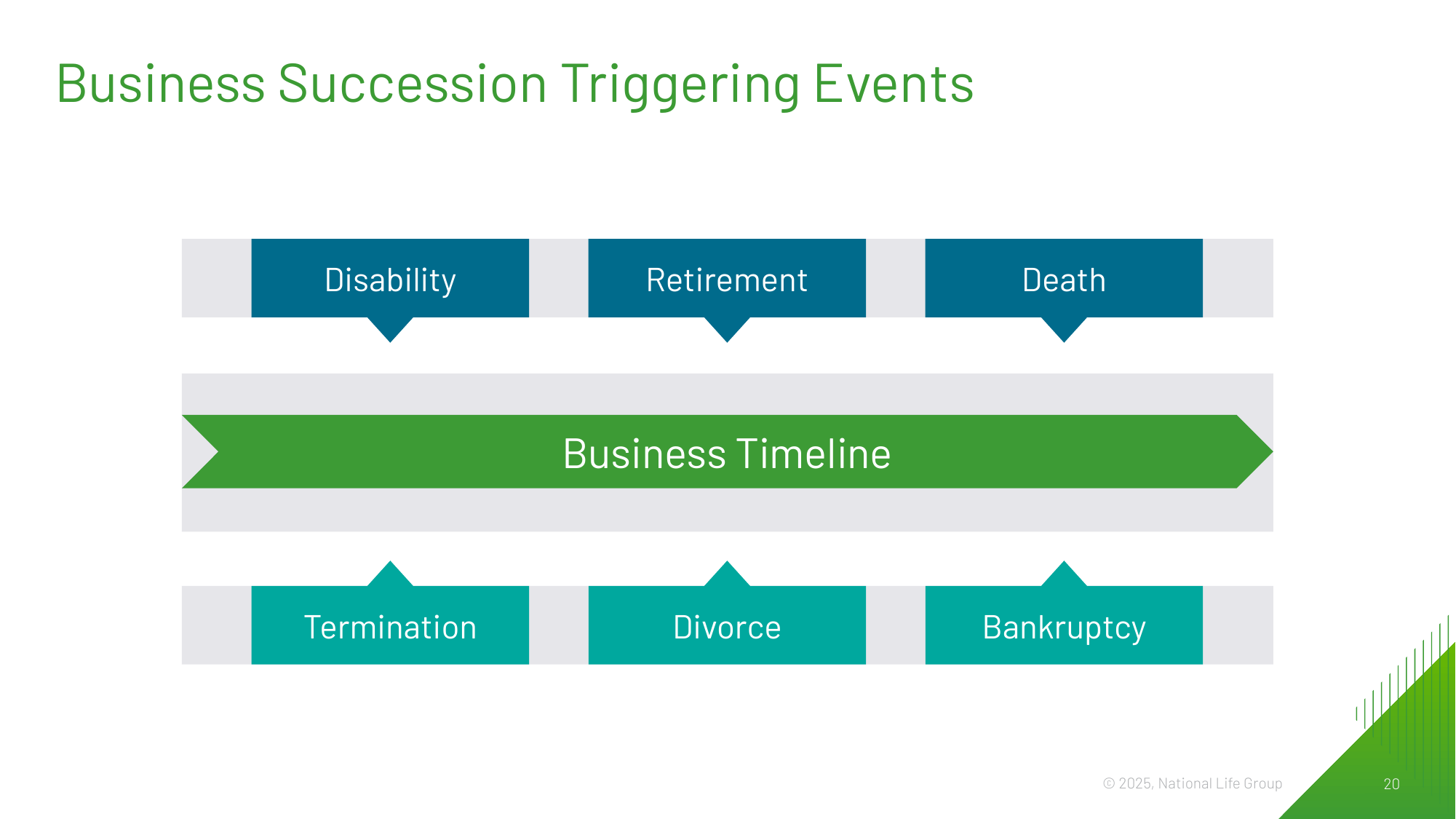

# Business Succession Triggering Events

Disability

Retirement

Death

Business Timeline

Termination

Divorce

Bankruptcy

 20